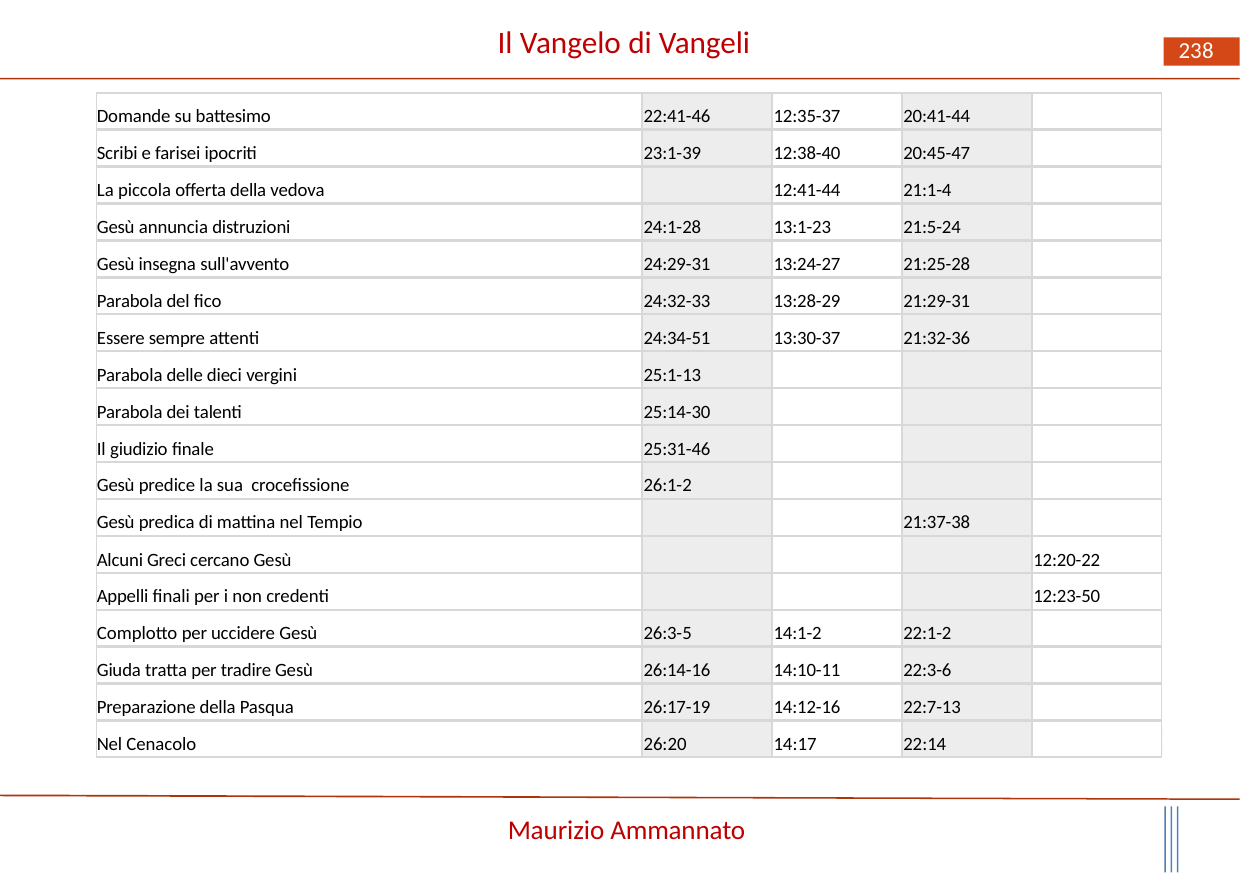

Il Vangelo di Vangeli
238

| Domande su battesimo | 22:41-46 | 12:35-37 | 20:41-44 |  |
| --- | --- | --- | --- | --- |
| Scribi e farisei ipocriti | 23:1-39 | 12:38-40 | 20:45-47 |  |
| La piccola offerta della vedova |  | 12:41-44 | 21:1-4 |  |
| Gesù annuncia distruzioni | 24:1-28 | 13:1-23 | 21:5-24 |  |
| Gesù insegna sull'avvento | 24:29-31 | 13:24-27 | 21:25-28 |  |
| Parabola del fico | 24:32-33 | 13:28-29 | 21:29-31 |  |
| Essere sempre attenti | 24:34-51 | 13:30-37 | 21:32-36 |  |
| Parabola delle dieci vergini | 25:1-13 |  |  |  |
| Parabola dei talenti | 25:14-30 |  |  |  |
| Il giudizio finale | 25:31-46 |  |  |  |
| Gesù predice la sua crocefissione | 26:1-2 |  |  |  |
| Gesù predica di mattina nel Tempio |  |  | 21:37-38 |  |
| Alcuni Greci cercano Gesù |  |  |  | 12:20-22 |
| Appelli finali per i non credenti |  |  |  | 12:23-50 |
| Complotto per uccidere Gesù | 26:3-5 | 14:1-2 | 22:1-2 |  |
| Giuda tratta per tradire Gesù | 26:14-16 | 14:10-11 | 22:3-6 |  |
| Preparazione della Pasqua | 26:17-19 | 14:12-16 | 22:7-13 |  |
| Nel Cenacolo | 26:20 | 14:17 | 22:14 |  |

Maurizio Ammannato